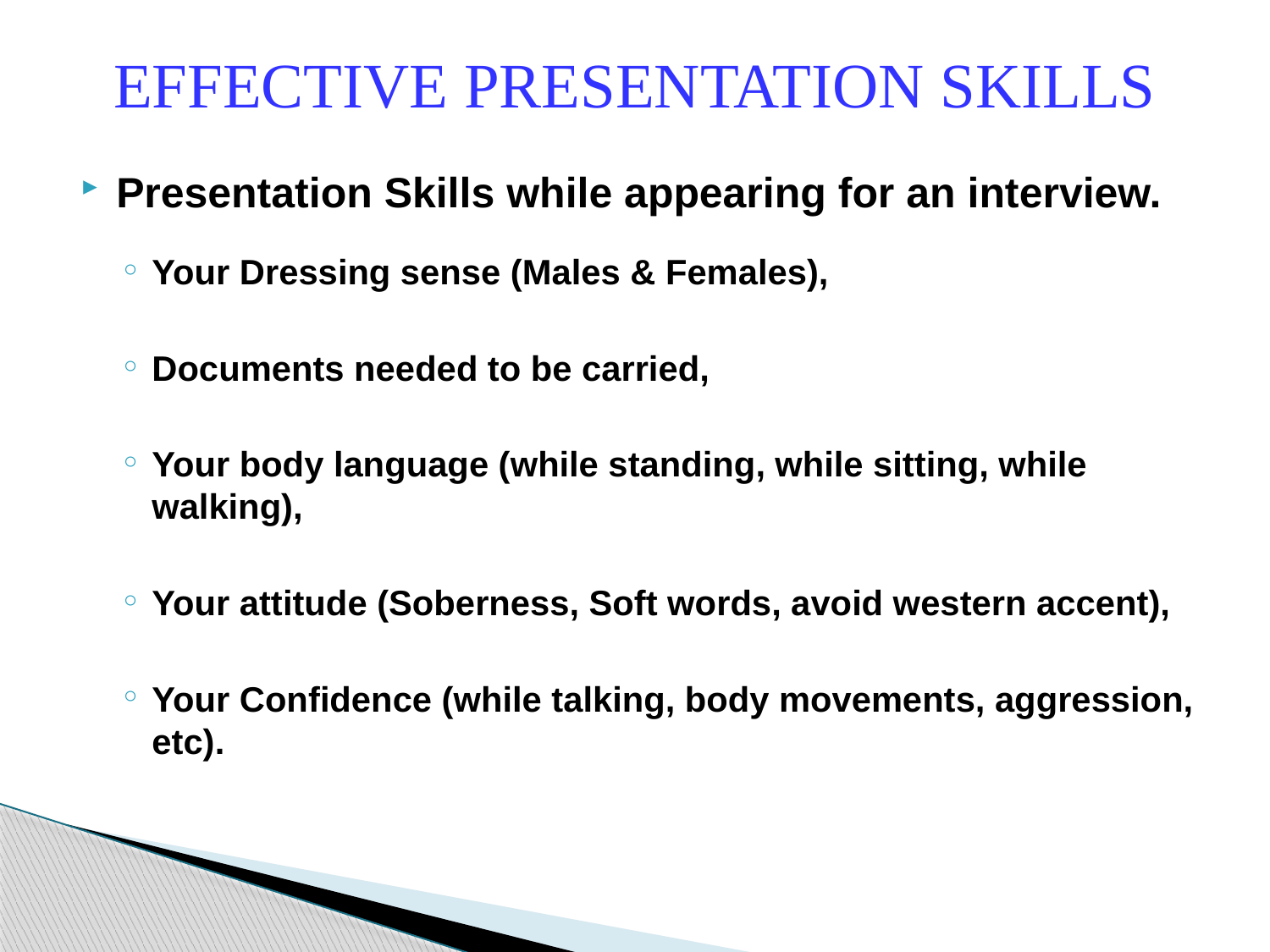

EFFECTIVE PRESENTATION SKILLS
Presentation Skills while appearing for an interview.

Your Dressing sense (Males & Females),

Documents needed to be carried,

Your body language (while standing, while sitting, while walking),

Your attitude (Soberness, Soft words, avoid western accent),

Your Confidence (while talking, body movements, aggression, etc).